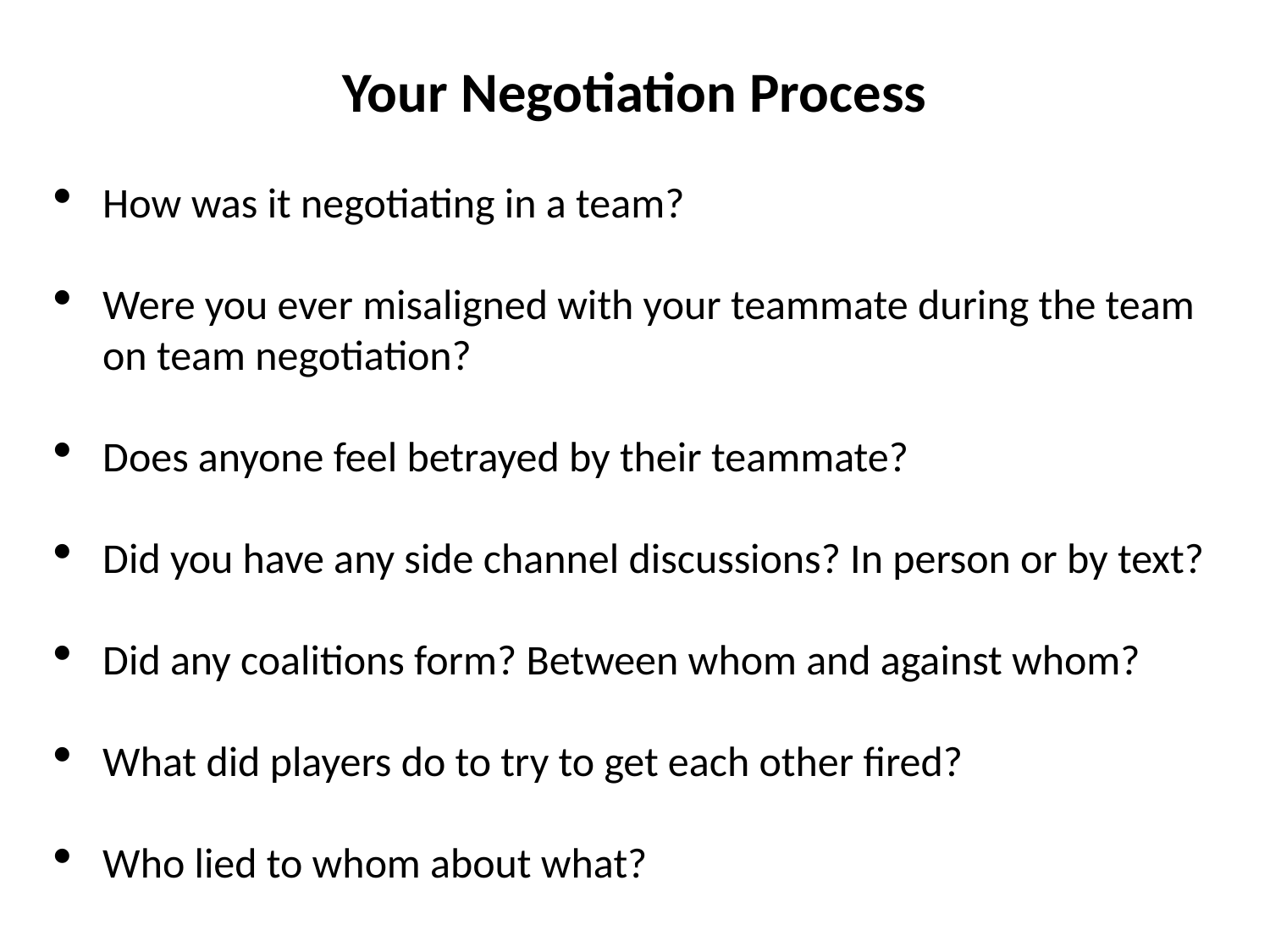

# Your Negotiation Process
How was it negotiating in a team?
Were you ever misaligned with your teammate during the team on team negotiation?
Does anyone feel betrayed by their teammate?
Did you have any side channel discussions? In person or by text?
Did any coalitions form? Between whom and against whom?
What did players do to try to get each other fired?
Who lied to whom about what?